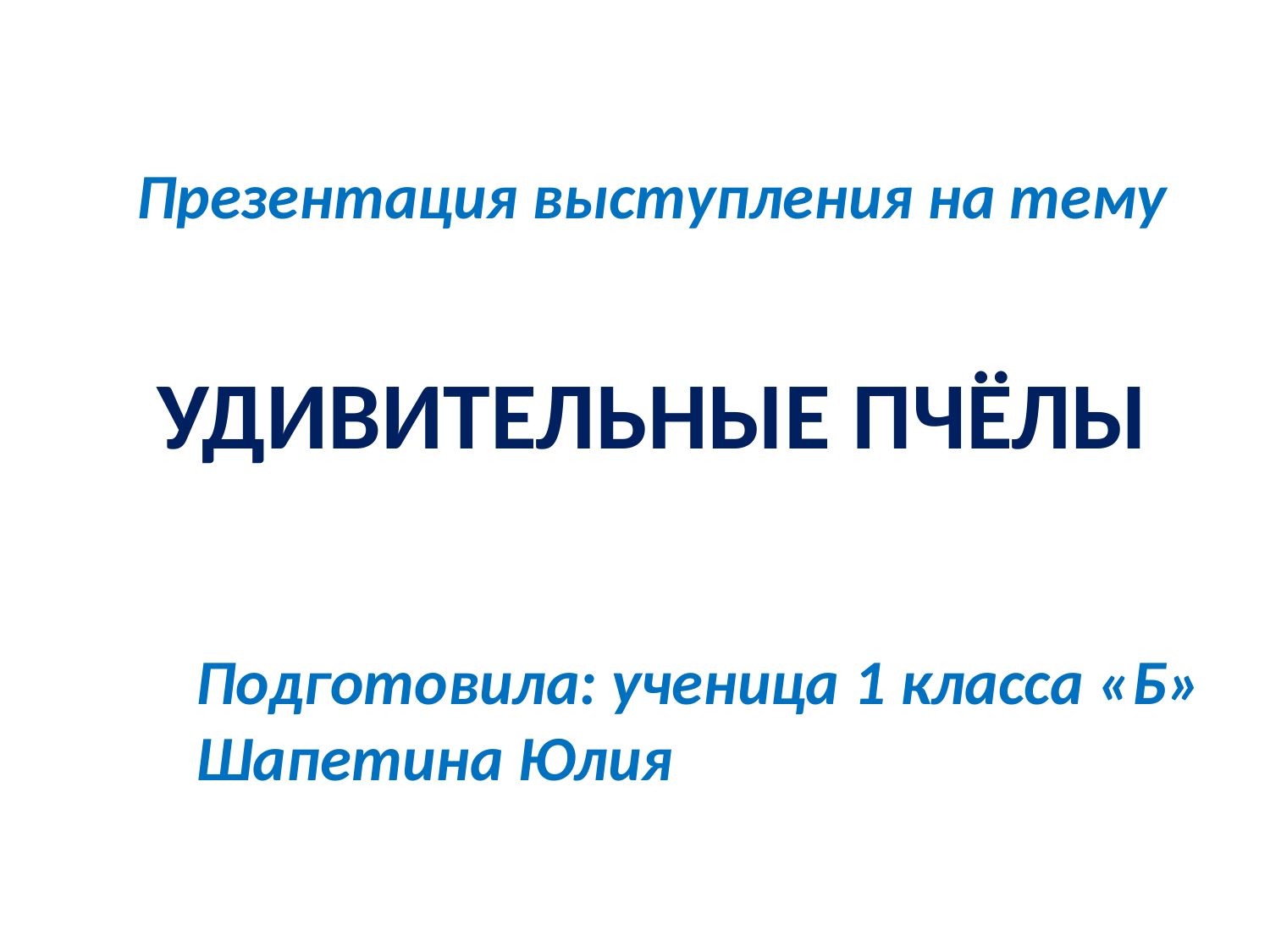

Презентация выступления на тему
Удивительные пчёлы

Подготовила: ученица 1 класса «Б»
Шапетина Юлия